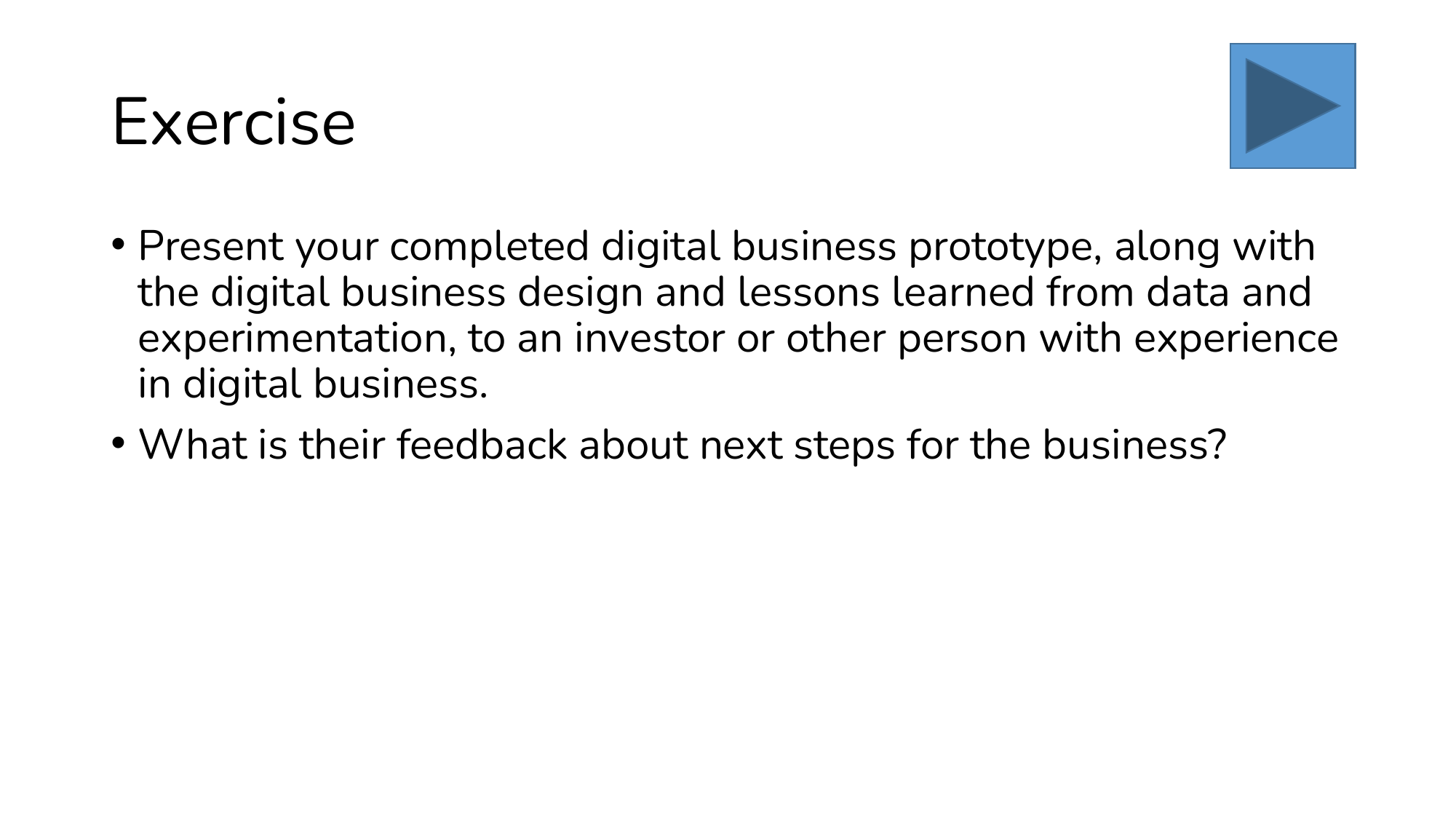

# Exercise

Present your completed digital business prototype, along with the digital business design and lessons learned from data and experimentation, to an investor or other person with experience in digital business.
What is their feedback about next steps for the business?